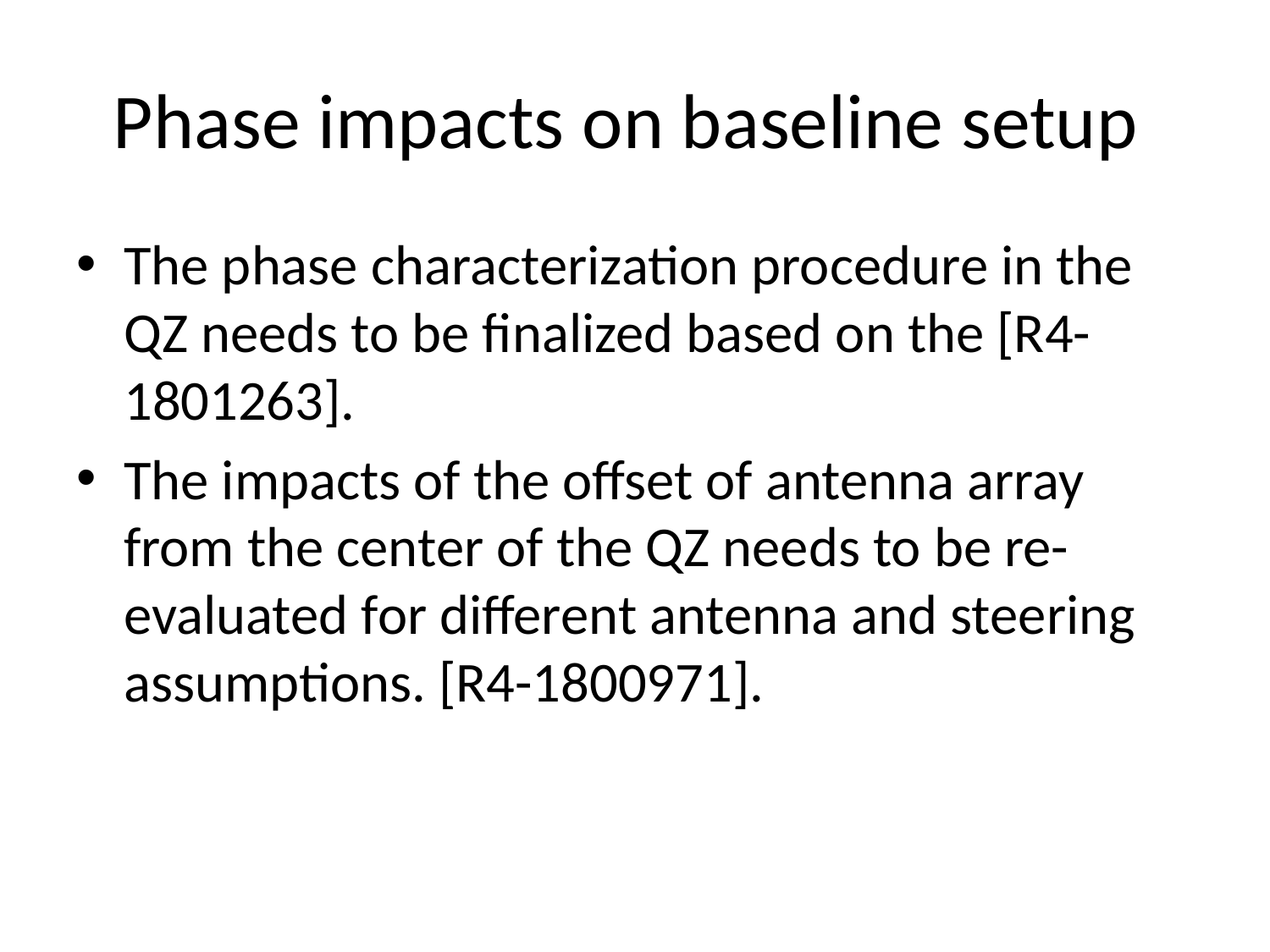

# Phase impacts on baseline setup
The phase characterization procedure in the QZ needs to be finalized based on the [R4-1801263].
The impacts of the offset of antenna array from the center of the QZ needs to be re-evaluated for different antenna and steering assumptions. [R4-1800971].